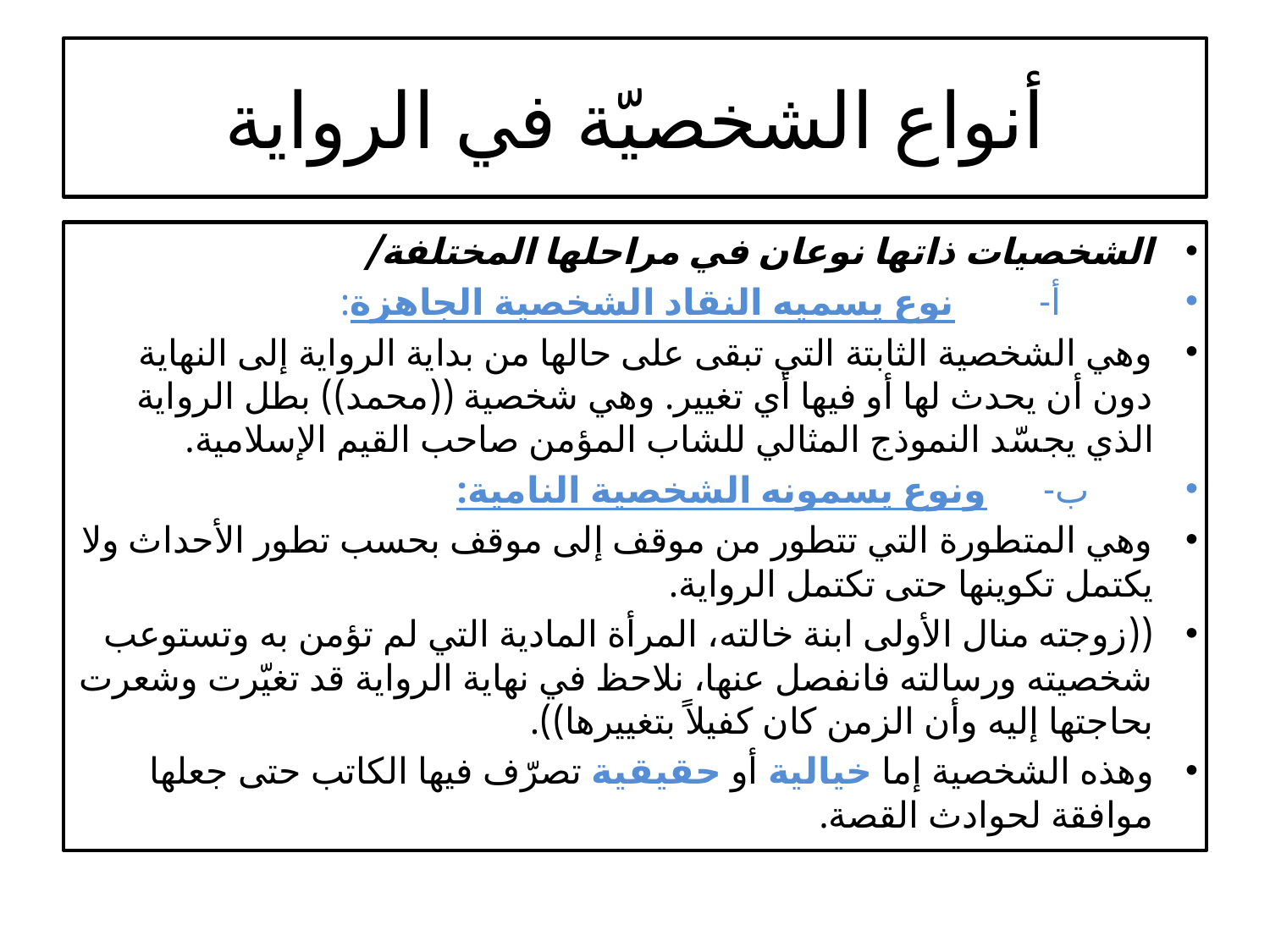

# أنواع الشخصيّة في الرواية
الشخصيات ذاتها نوعان في مراحلها المختلفة/
          أ‌-         نوع يسميه النقاد الشخصية الجاهزة:
وهي الشخصية الثابتة التي تبقى على حالها من بداية الرواية إلى النهاية دون أن يحدث لها أو فيها أي تغيير. وهي شخصية ((محمد)) بطل الرواية الذي يجسّد النموذج المثالي للشاب المؤمن صاحب القيم الإسلامية.
       ب‌-      ونوع يسمونه الشخصية النامية:
وهي المتطورة التي تتطور من موقف إلى موقف بحسب تطور الأحداث ولا يكتمل تكوينها حتى تكتمل الرواية.
((زوجته منال الأولى ابنة خالته، المرأة المادية التي لم تؤمن به وتستوعب شخصيته ورسالته فانفصل عنها، نلاحظ في نهاية الرواية قد تغيّرت وشعرت بحاجتها إليه وأن الزمن كان كفيلاً بتغييرها)).
وهذه الشخصية إما خيالية أو حقيقية تصرّف فيها الكاتب حتى جعلها موافقة لحوادث القصة.